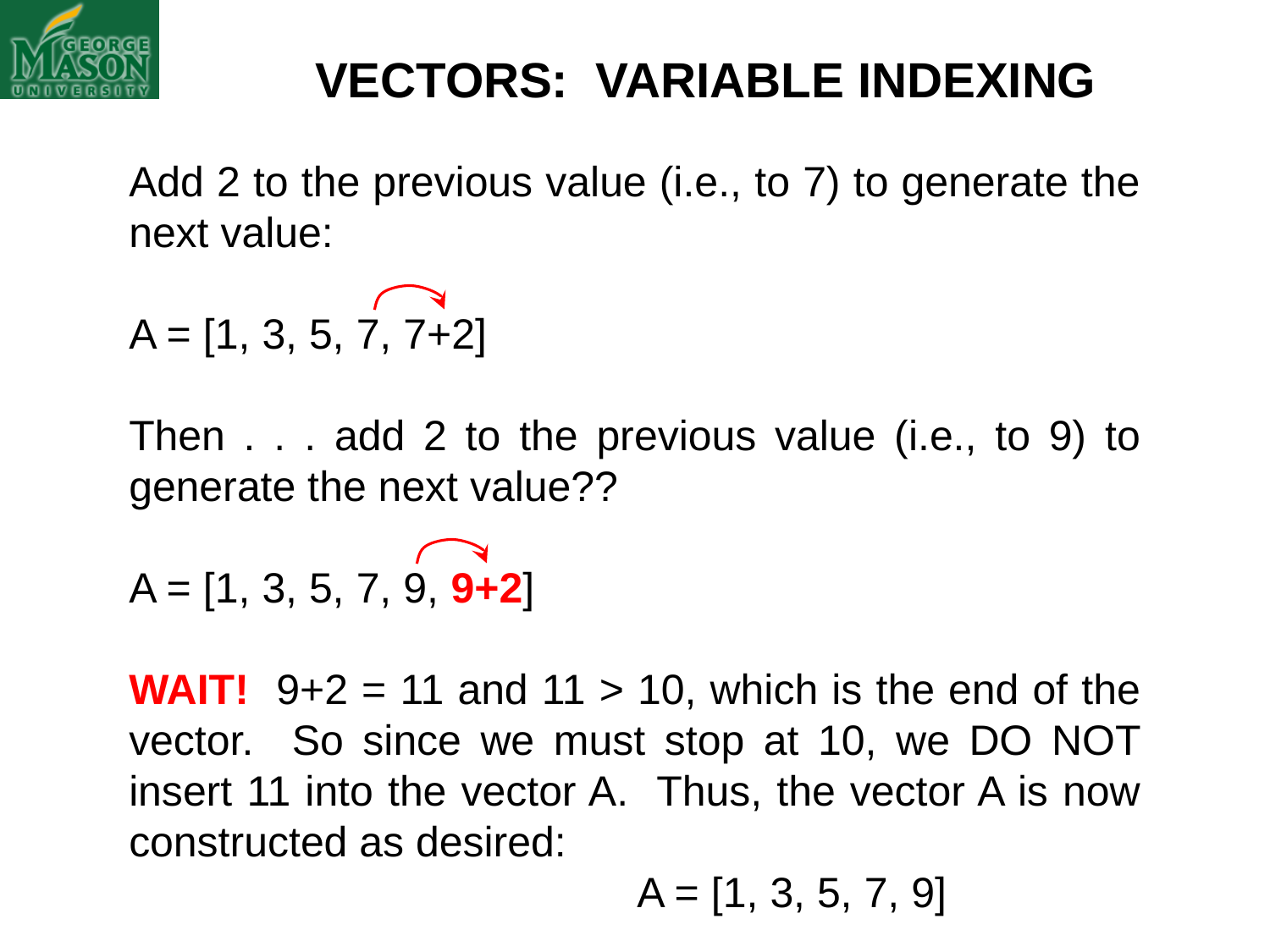

VECTORS:  VARIABLE INDEXING
Add 2 to the previous value (i.e., to 7) to generate the next value:

A = [1, 3, 5, 7, 7+2]

Then . . . add 2 to the previous value (i.e., to 9) to generate the next value??

A = [1, 3, 5, 7, 9, 9+2]

WAIT!  9+2 = 11 and 11 > 10, which is the end of the vector.  So since we must stop at 10, we DO NOT insert 11 into the vector A.  Thus, the vector A is now constructed as desired:
				A = [1, 3, 5, 7, 9]